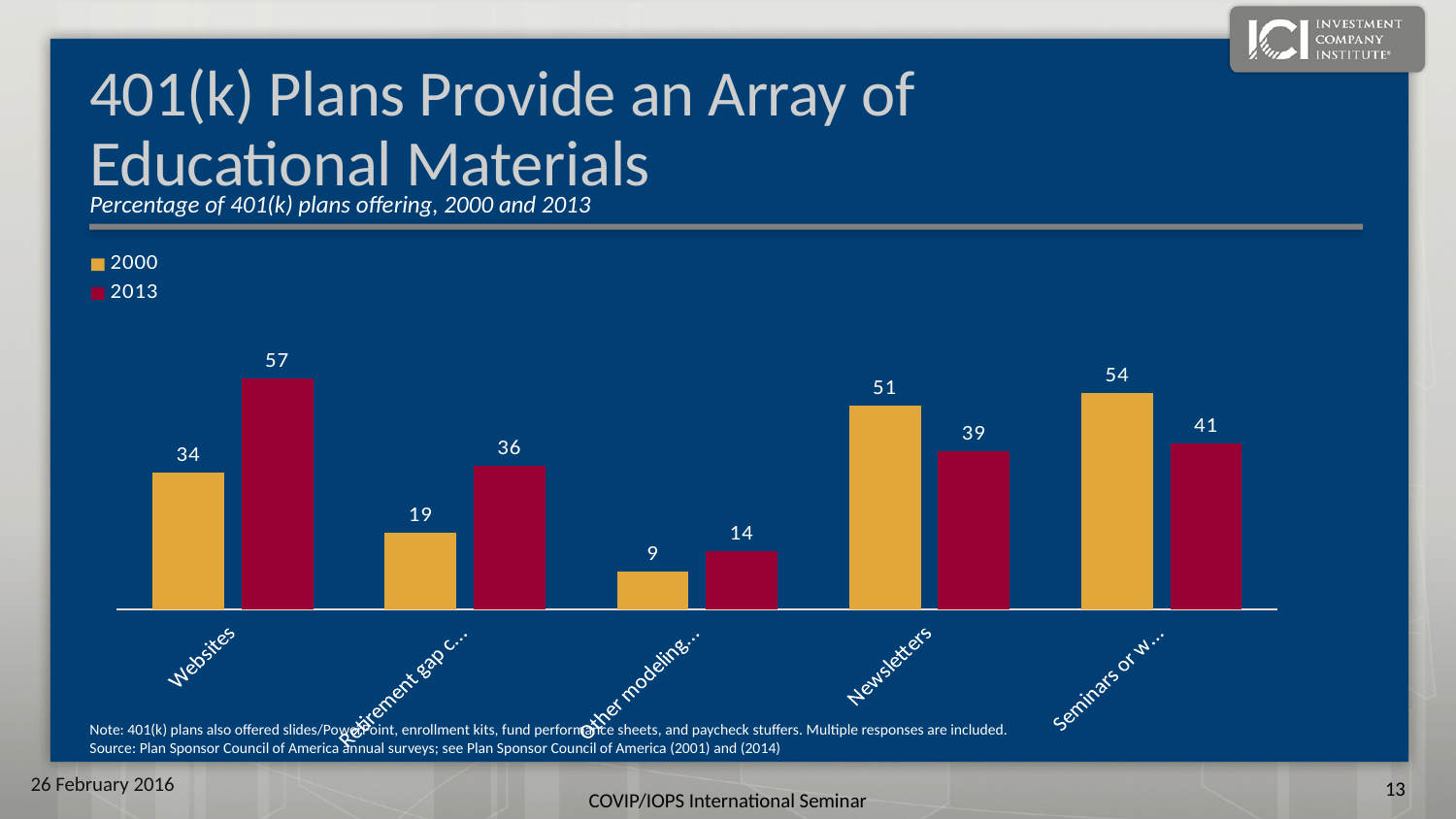

# 401(k) Plans Provide an Array of Educational Materials
Percentage of 401(k) plans offering, 2000 and 2013

### Chart

| Category |  |  |
|---|---|---|
| Websites | 34.0 | 57.4 |
| Retirement gap calculators | 19.0 | 35.7 |
| Other modeling software | 9.4 | 14.4 |
| Newsletters | 50.5 | 39.3 |
| Seminars or workshops | 53.7 | 41.2 |
Note: 401(k) plans also offered slides/PowerPoint, enrollment kits, fund performance sheets, and paycheck stuffers. Multiple responses are included.
Source: Plan Sponsor Council of America annual surveys; see Plan Sponsor Council of America (2001) and (2014)
26 February 2016
13
COVIP/IOPS International Seminar